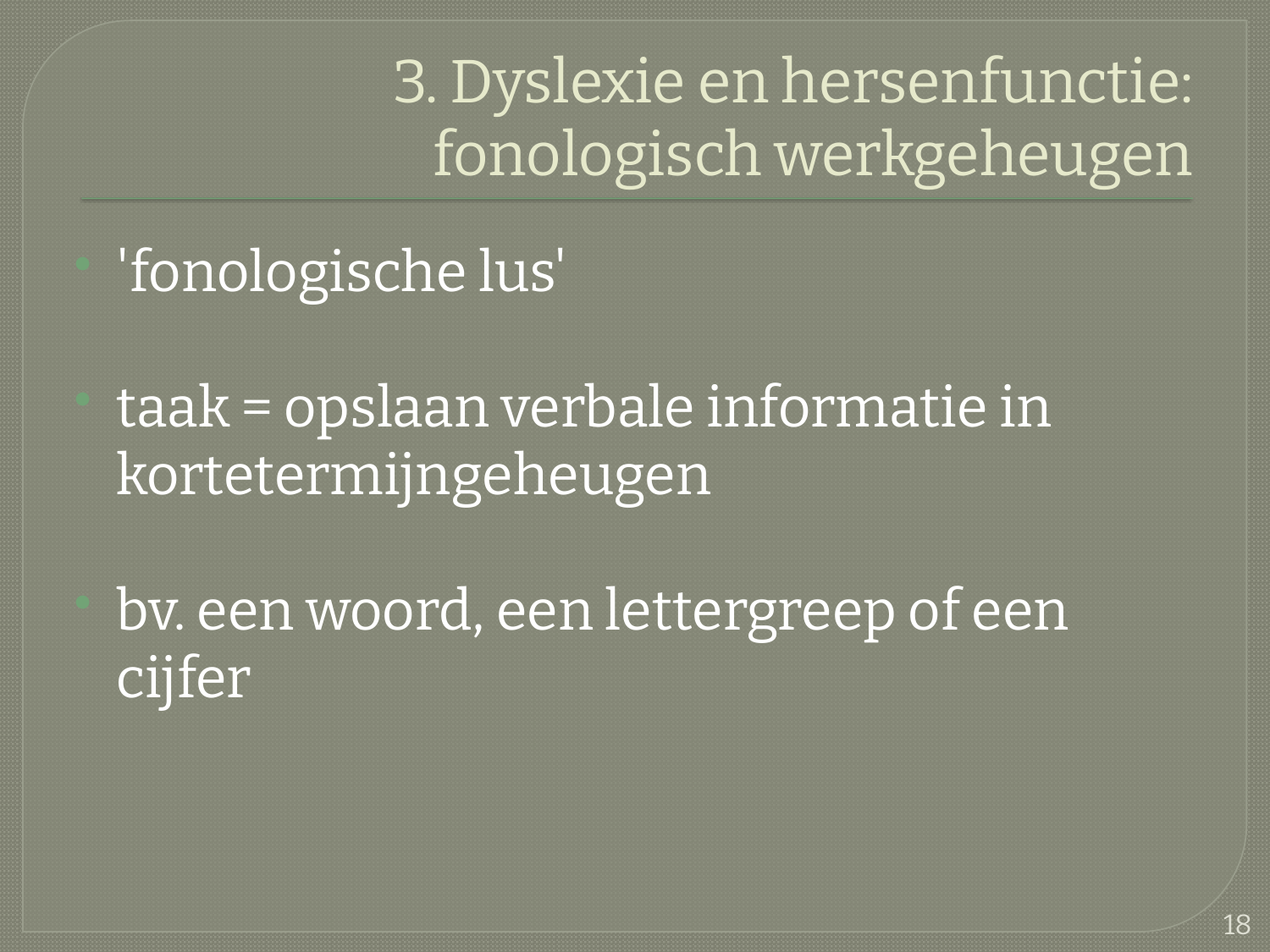

# 3. Dyslexie en hersenfunctie: fonologisch werkgeheugen
'fonologische lus'

taak = opslaan verbale informatie in kortetermijngeheugen

bv. een woord, een lettergreep of een cijfer

18